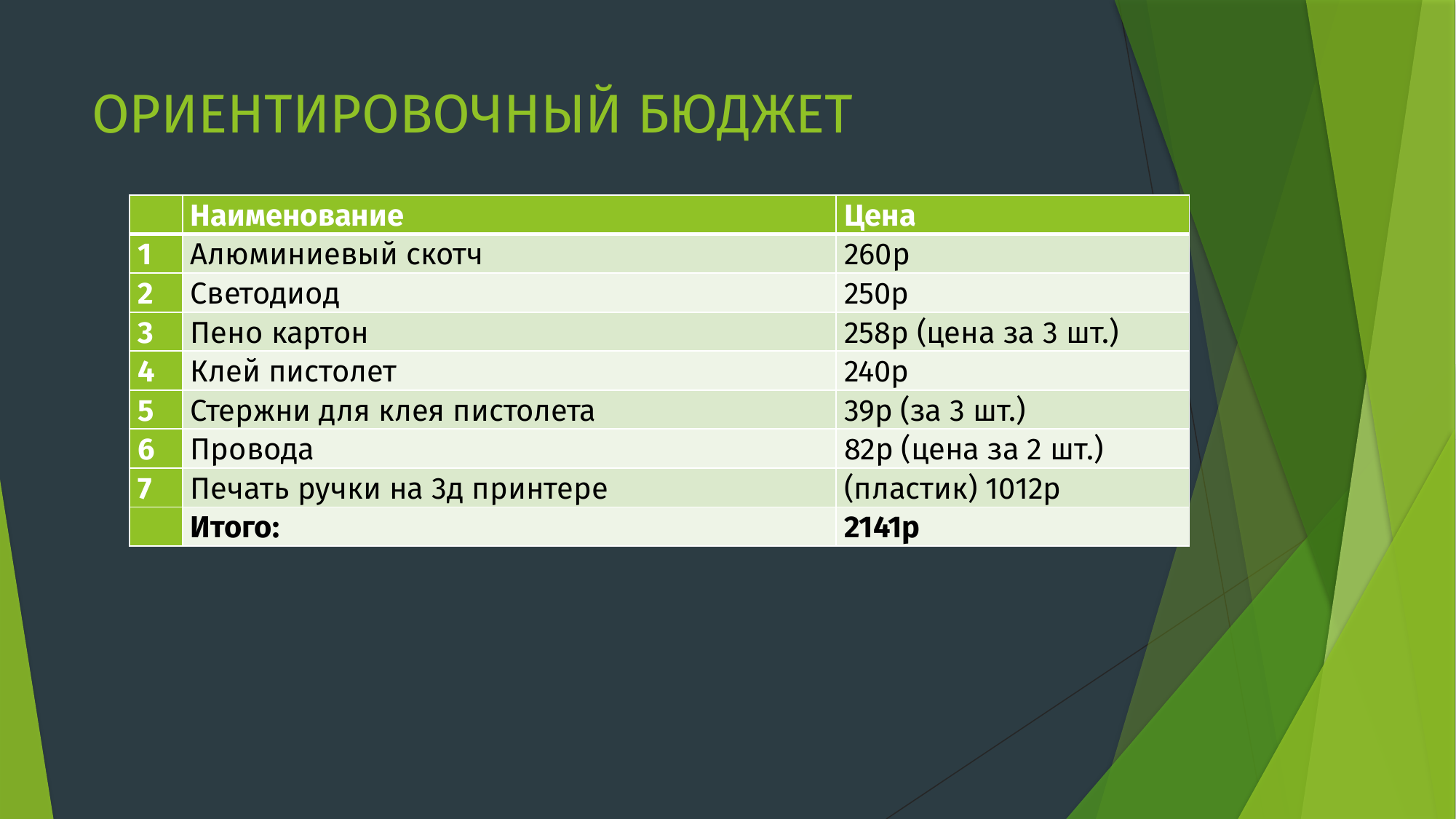

# ОРИЕНТИРОВОЧНЫЙ БЮДЖЕТ
|  | Наименование | Цена |
| --- | --- | --- |
| 1 | Алюминиевый скотч | 260р |
| 2 | Светодиод | 250р |
| 3 | Пено картон | 258р (цена за 3 шт.) |
| 4 | Клей пистолет | 240р |
| 5 | Стержни для клея пистолета | 39р (за 3 шт.) |
| 6 | Провода | 82р (цена за 2 шт.) |
| 7 | Печать ручки на 3д принтере | (пластик) 1012р |
|  | Итого: | 2141р |